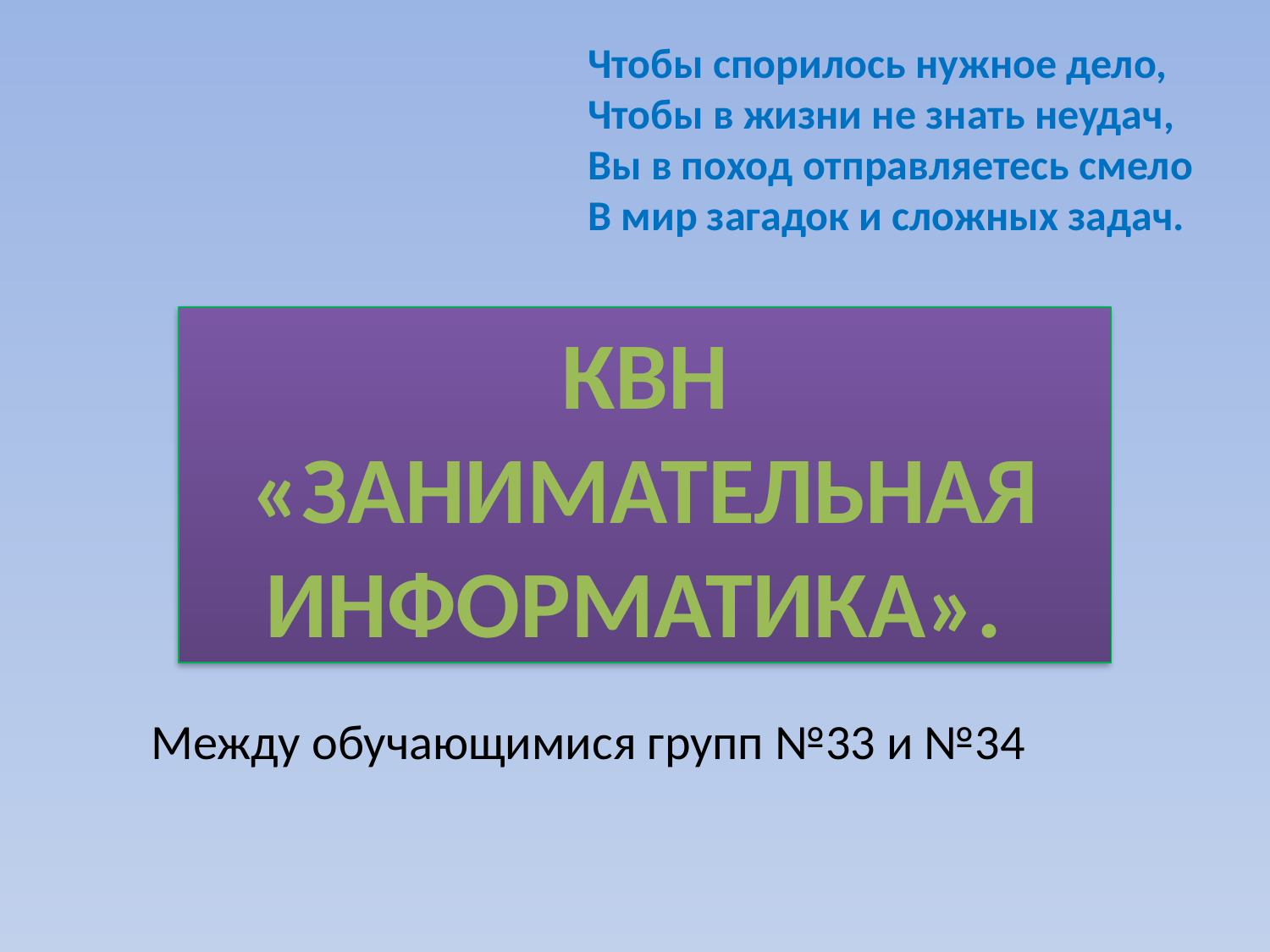

Чтобы спорилось нужное дело,
Чтобы в жизни не знать неудач,
Вы в поход отправляетесь смело
В мир загадок и сложных задач.
КВН «ЗАНИМАТЕЛЬНАЯ ИНФОРМАТИКА».
Между обучающимися групп №33 и №34